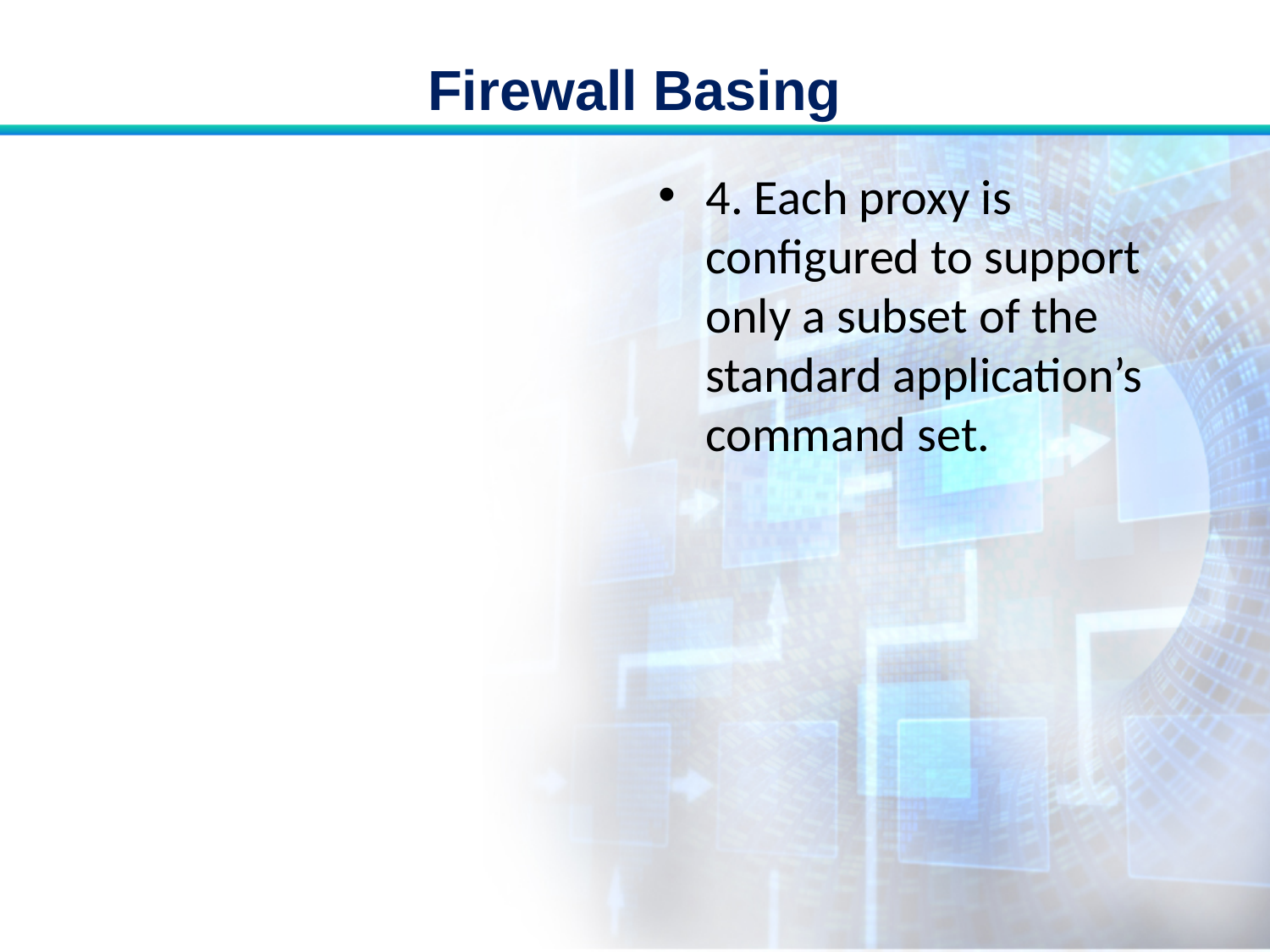

# Firewall Basing
4. Each proxy is configured to support only a subset of the standard application’s command set.